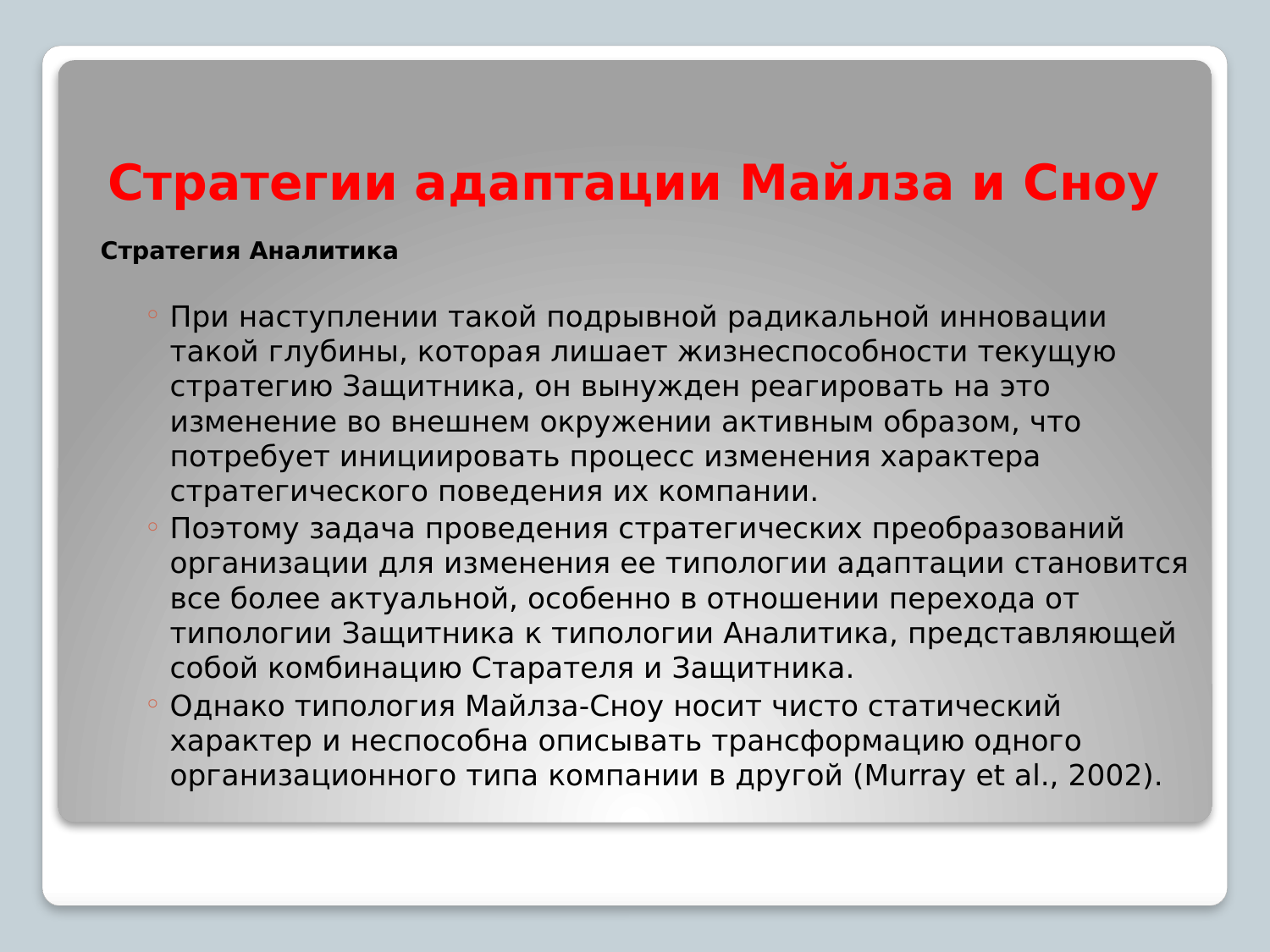

# Стратегии адаптации Майлза и Сноу
Стратегия Аналитика

При наступлении такой подрывной радикальной инновации такой глубины, которая лишает жизнеспособности текущую стратегию Защитника, он вынужден реагировать на это изменение во внешнем окружении активным образом, что потребует инициировать процесс изменения характера стратегического поведения их компании.
Поэтому задача проведения стратегических преобразований организации для изменения ее типологии адаптации становится все более актуальной, особенно в отношении перехода от типологии Защитника к типологии Аналитика, представляющей собой комбинацию Старателя и Защитника.
Однако типология Майлза-Сноу носит чисто статический характер и неспособна описывать трансформацию одного организационного типа компании в другой (Murray et al., 2002).